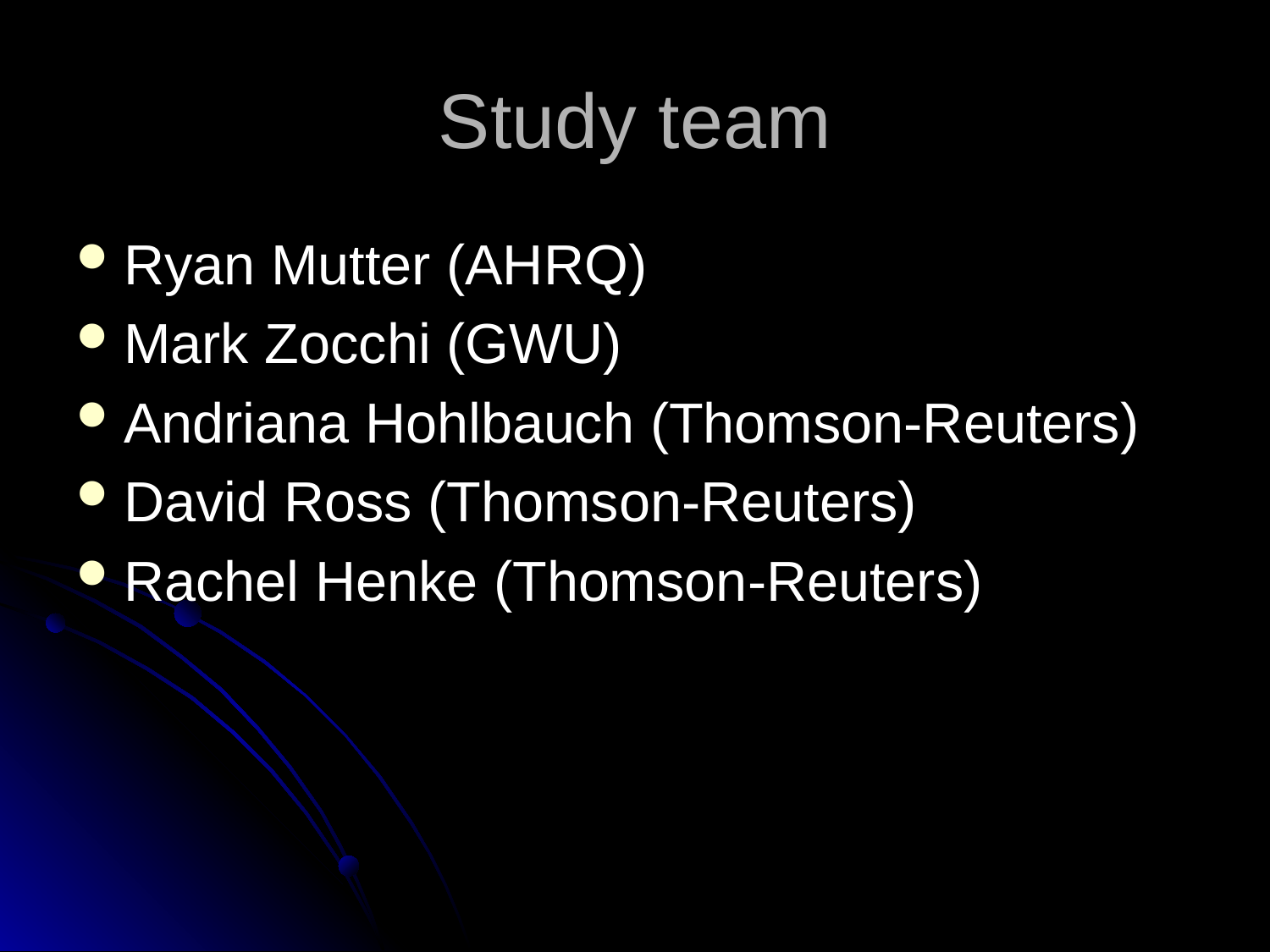

# Study team
Ryan Mutter (AHRQ)
Mark Zocchi (GWU)
Andriana Hohlbauch (Thomson-Reuters)
David Ross (Thomson-Reuters)
Rachel Henke (Thomson-Reuters)